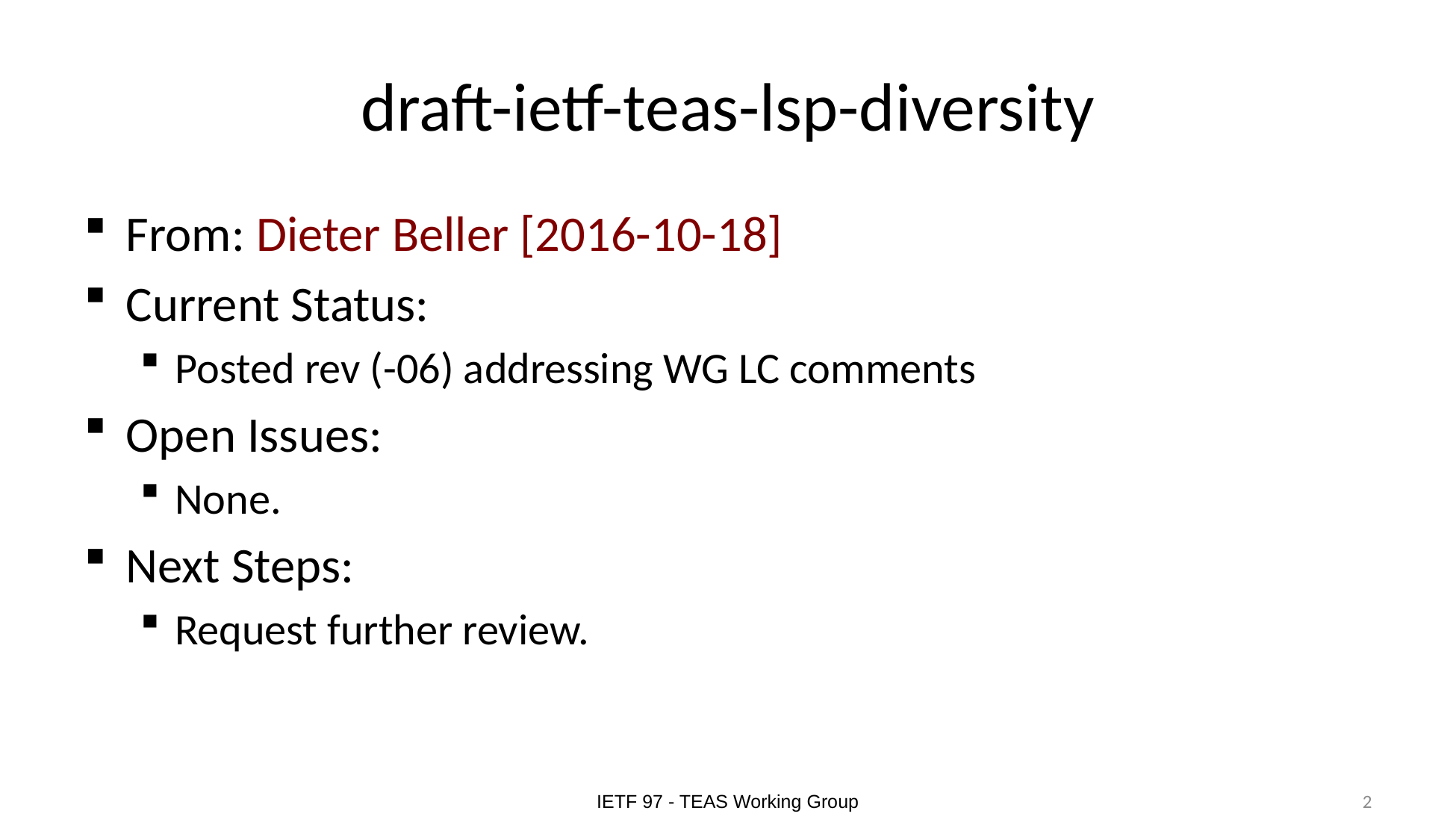

# draft-ietf-teas-lsp-diversity
From: Dieter Beller [2016-10-18]
Current Status:
Posted rev (-06) addressing WG LC comments
Open Issues:
None.
Next Steps:
Request further review.

IETF 97 - TEAS Working Group
2